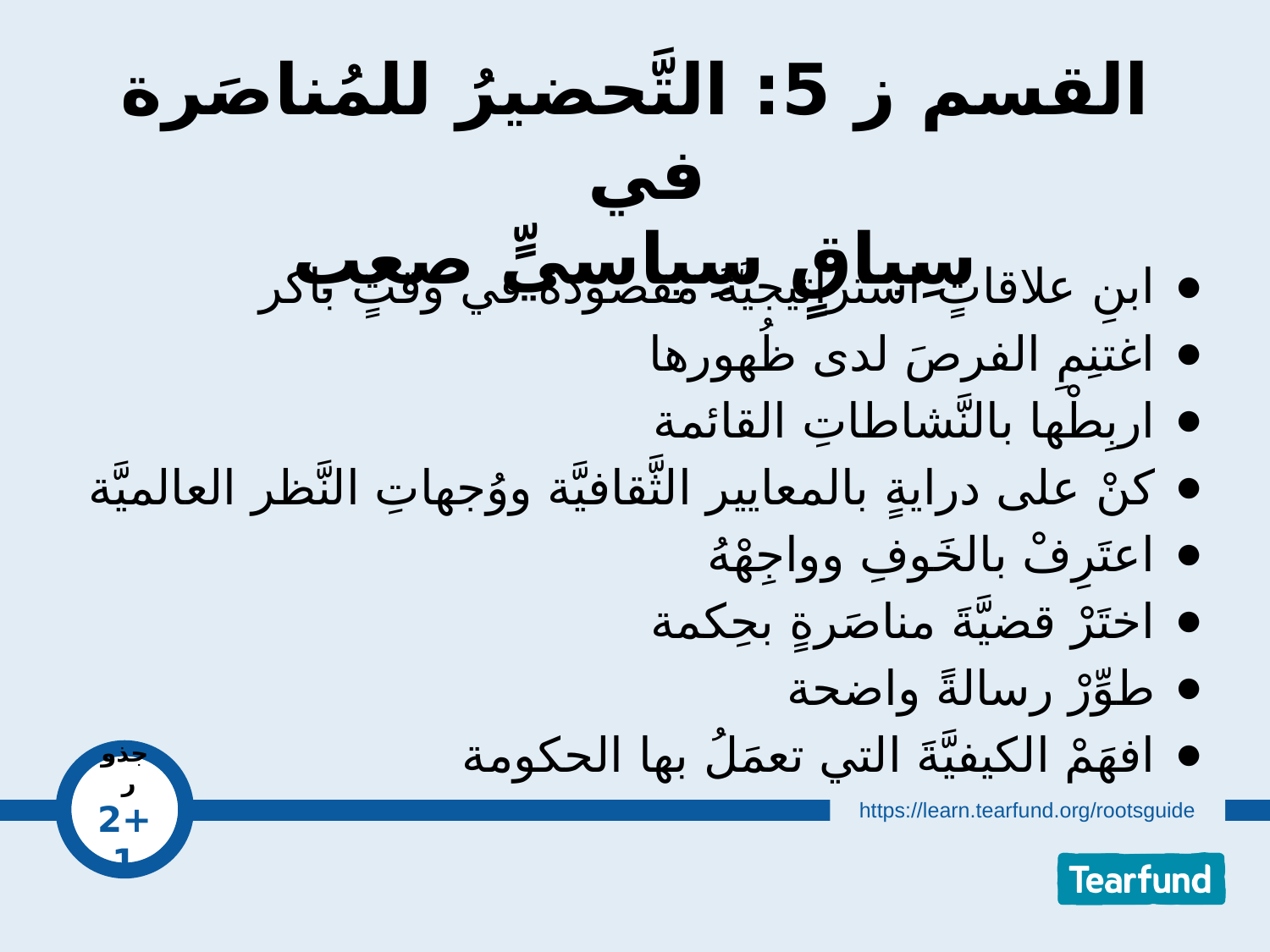

# القسم ز 5: التَّحضيرُ للمُناصَرة في سِياقٍ سِياسيٍّ صعب
ابنِ علاقاتٍ استراتيجيَّةً مقصودةً في وقتٍ باكر
اغتنِمِ الفرصَ لدى ظُهورها
اربِطْها بالنَّشاطاتِ القائمة
كنْ على درايةٍ بالمعايير الثَّقافيَّة ووُجهاتِ النَّظر العالميَّة
اعتَرِفْ بالخَوفِ وواجِهْهُ
اختَرْ قضيَّةَ مناصَرةٍ بحِكمة
طوِّرْ رسالةً واضحة
افهَمْ الكيفيَّةَ التي تعمَلُ بها الحكومة